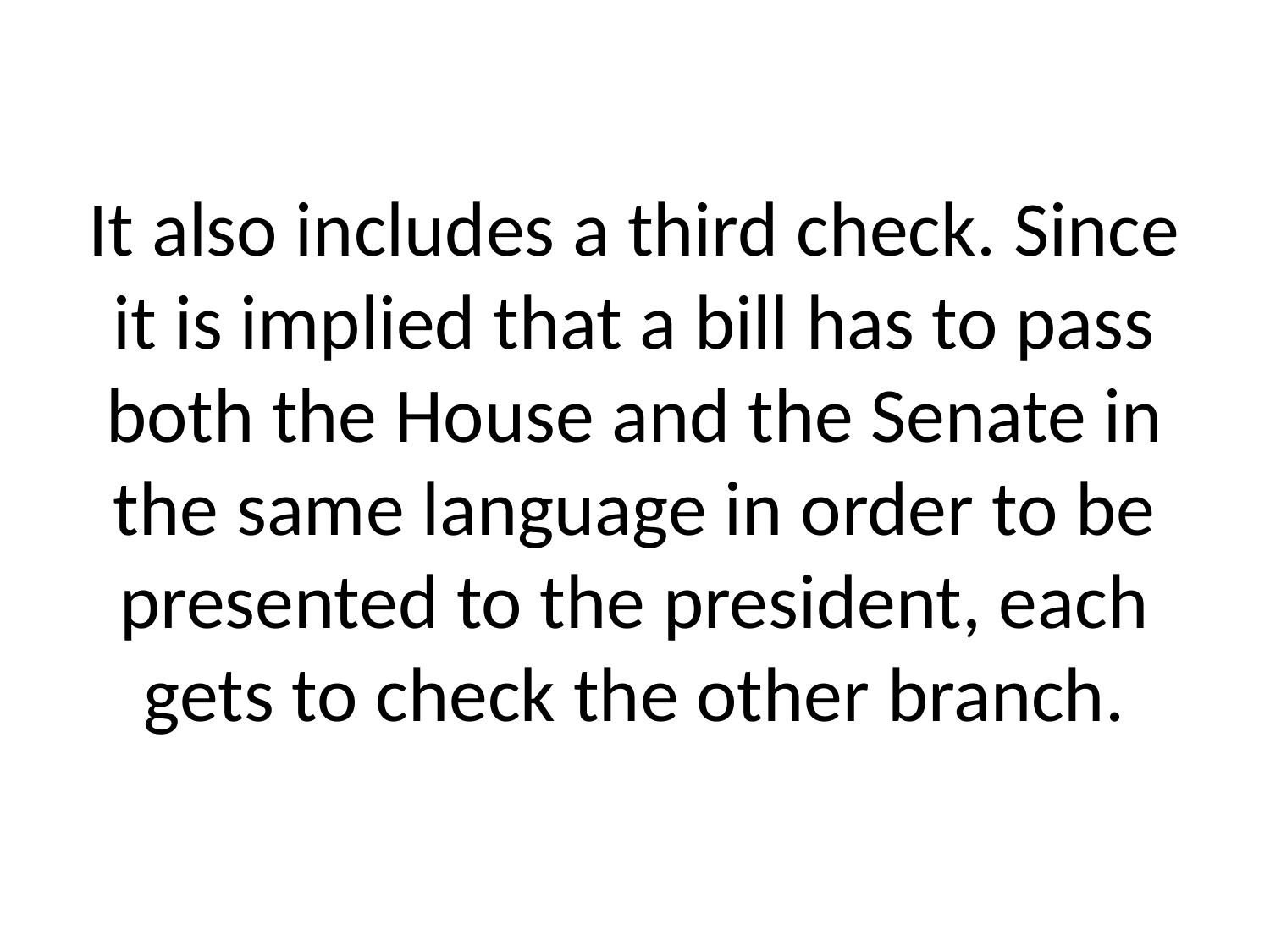

# It also includes a third check. Since it is implied that a bill has to pass both the House and the Senate in the same language in order to be presented to the president, each gets to check the other branch.